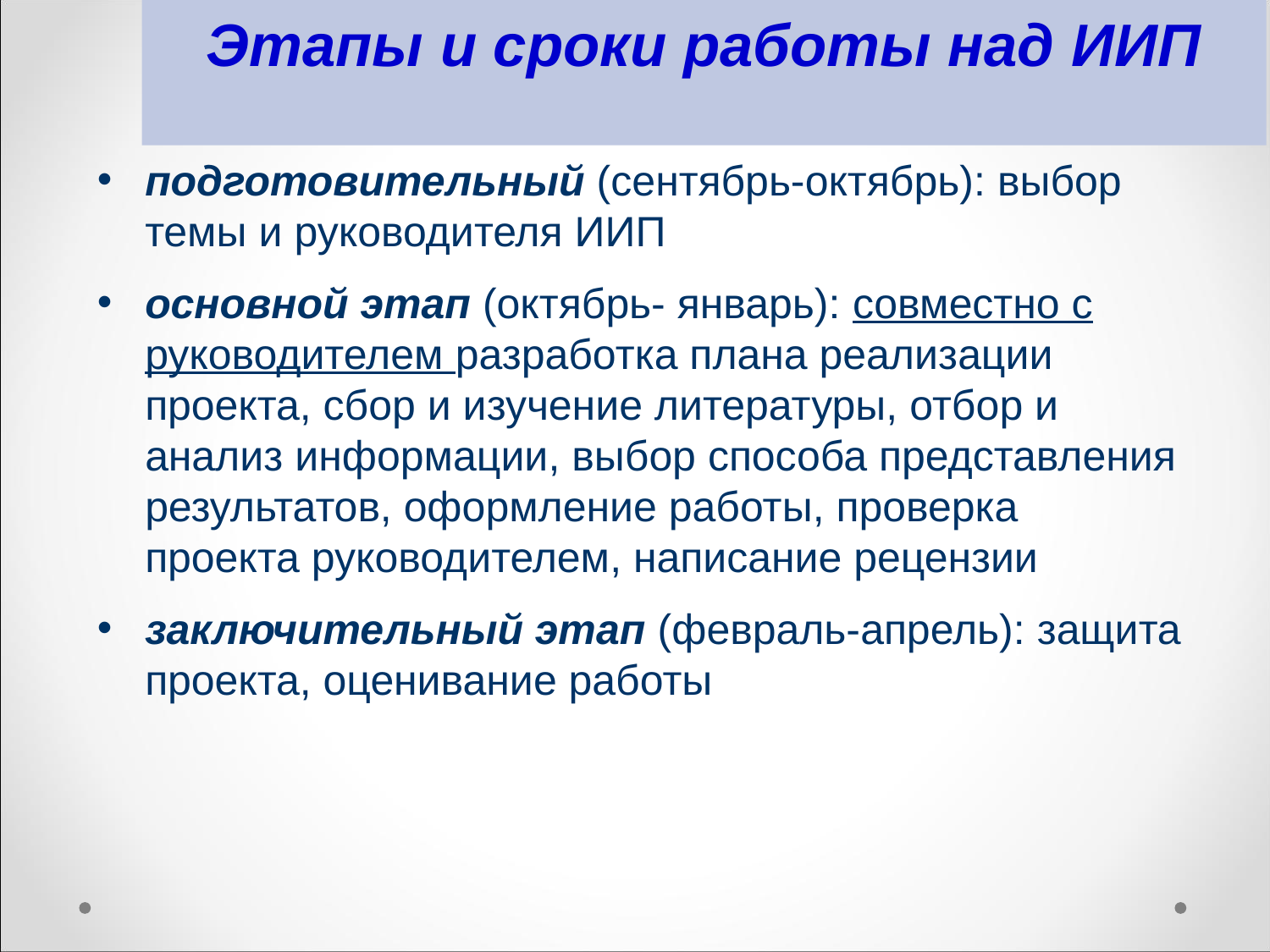

Этапы и сроки работы над ИИП
подготовительный (сентябрь-октябрь): выбор темы и руководителя ИИП

основной этап (октябрь- январь): совместно с руководителем разработка плана реализации проекта, сбор и изучение литературы, отбор и анализ информации, выбор способа представления результатов, оформление работы, проверка проекта руководителем, написание рецензии

заключительный этап (февраль-апрель): защита проекта, оценивание работы